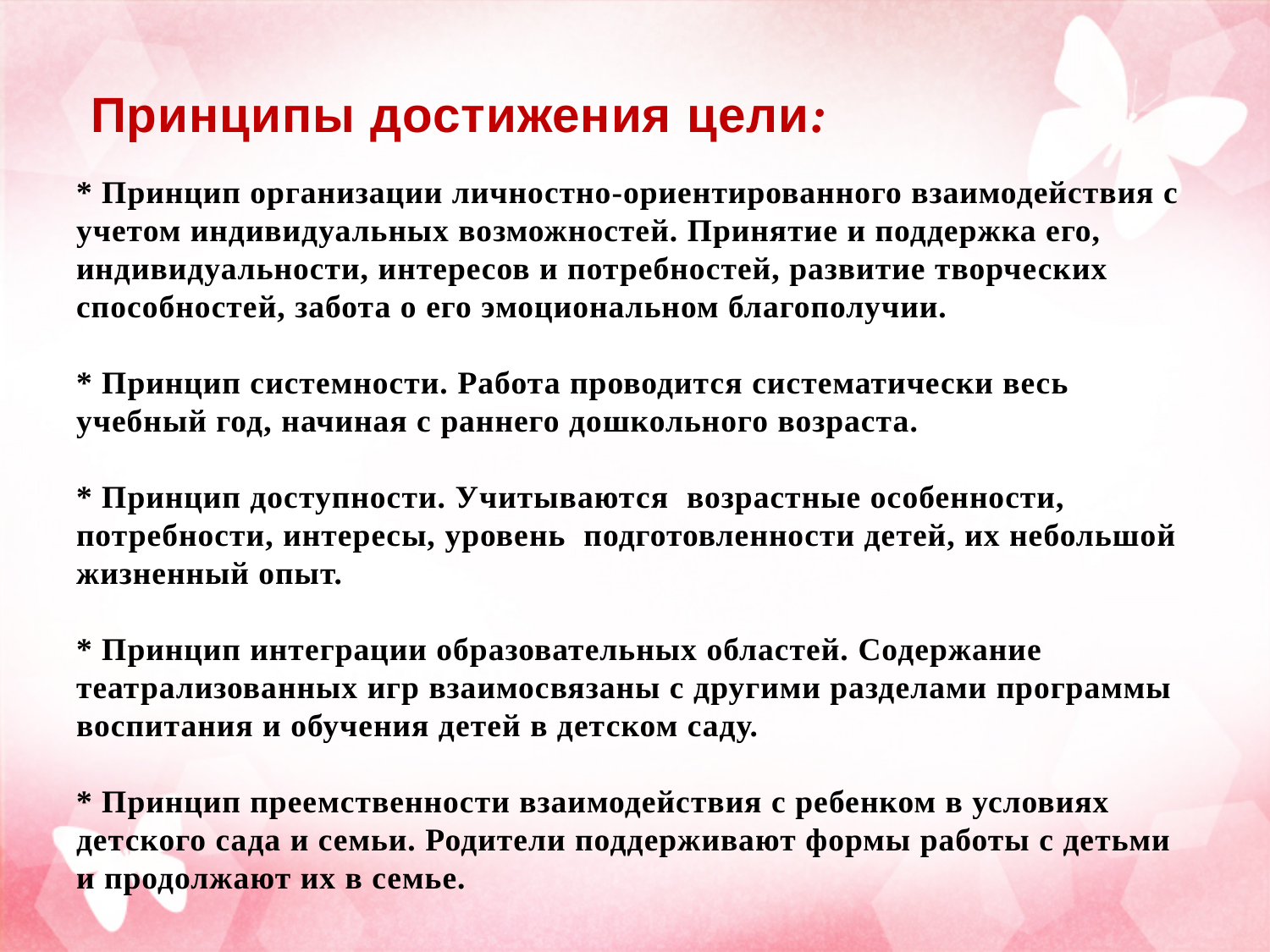

# Принципы достижения цели: * Принцип организации личностно-ориентированного взаимодействия с учетом индивидуальных возможностей. Принятие и поддержка его, индивидуальности, интересов и потребностей, развитие творческих способностей, забота о его эмоциональном благополучии. * Принцип системности. Работа проводится систематически весь учебный год, начиная с раннего дошкольного возраста. * Принцип доступности. Учитываются  возрастные особенности, потребности, интересы, уровень  подготовленности детей, их небольшой жизненный опыт. * Принцип интеграции образовательных областей. Содержание театрализованных игр взаимосвязаны с другими разделами программы воспитания и обучения детей в детском саду. * Принцип преемственности взаимодействия с ребенком в условиях детского сада и семьи. Родители поддерживают формы работы с детьми и продолжают их в семье.